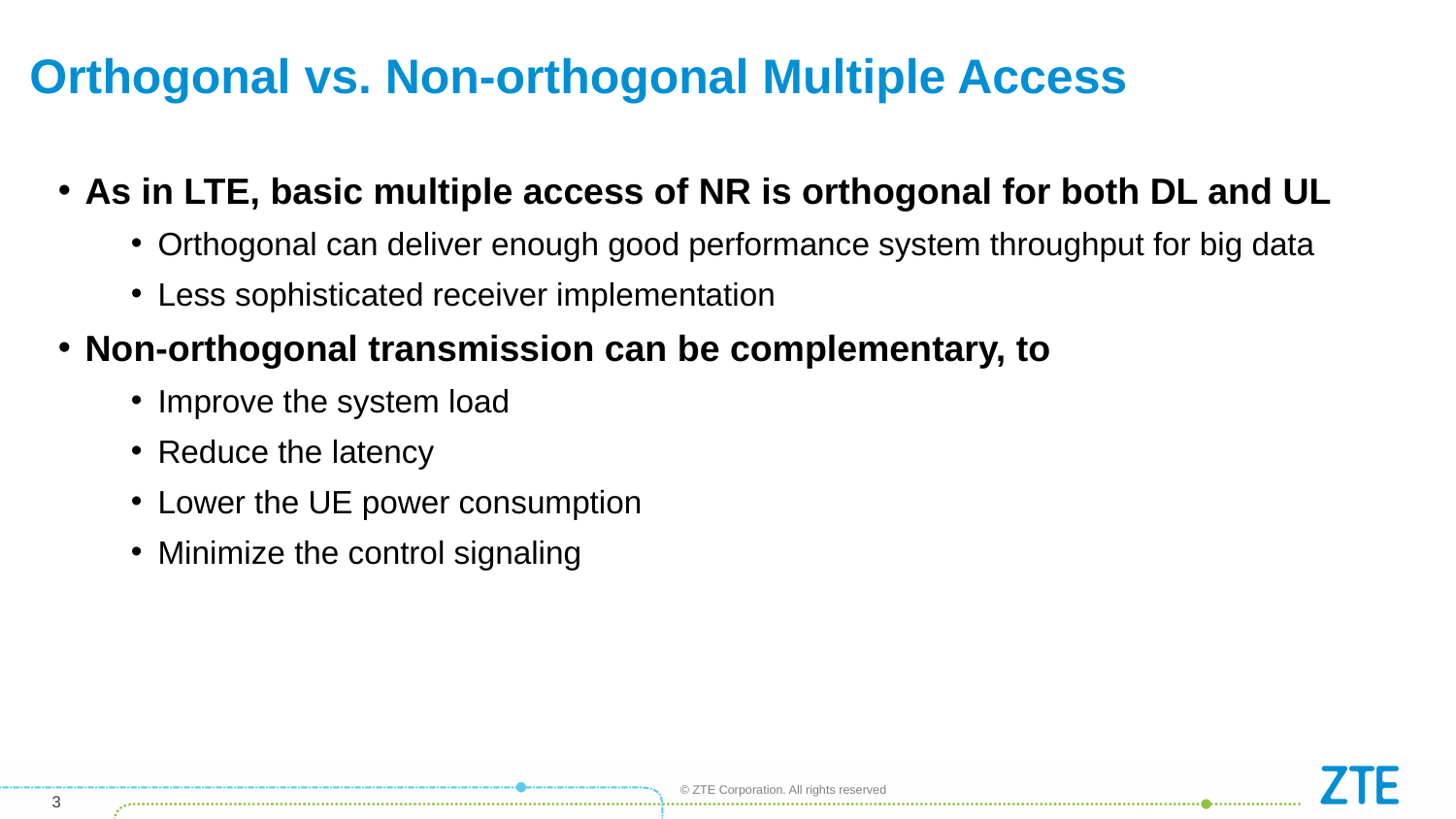

# Orthogonal vs. Non-orthogonal Multiple Access
As in LTE, basic multiple access of NR is orthogonal for both DL and UL
Orthogonal can deliver enough good performance system throughput for big data
Less sophisticated receiver implementation
Non-orthogonal transmission can be complementary, to
Improve the system load
Reduce the latency
Lower the UE power consumption
Minimize the control signaling